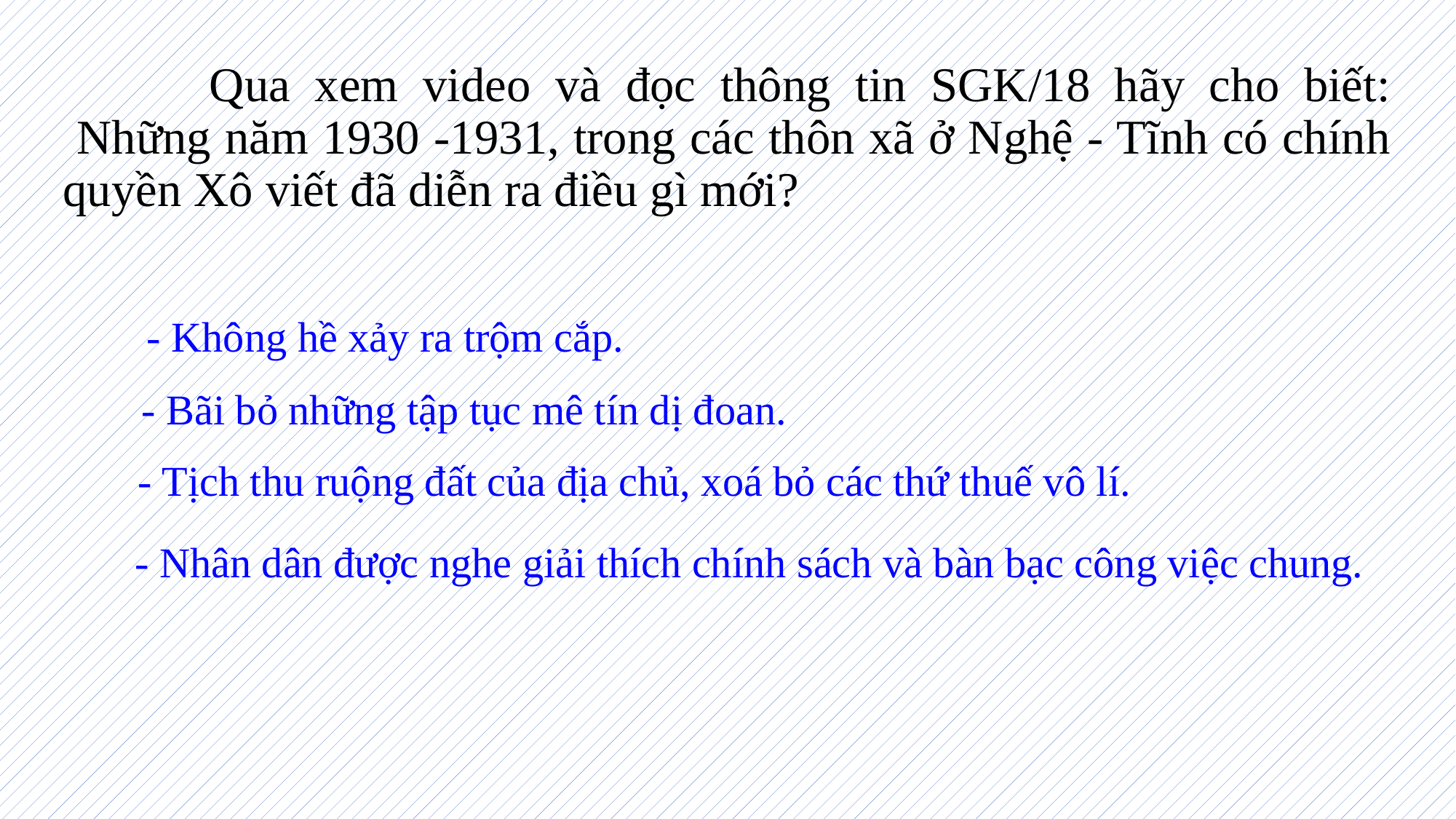

Qua xem video và đọc thông tin SGK/18 hãy cho biết:
 Những năm 1930 -1931, trong các thôn xã ở Nghệ - Tĩnh có chính quyền Xô viết đã diễn ra điều gì mới?
- Không hề xảy ra trộm cắp.
- Bãi bỏ những tập tục mê tín dị đoan.
- Tịch thu ruộng đất của địa chủ, xoá bỏ các thứ thuế vô lí.
- Nhân dân được nghe giải thích chính sách và bàn bạc công việc chung.